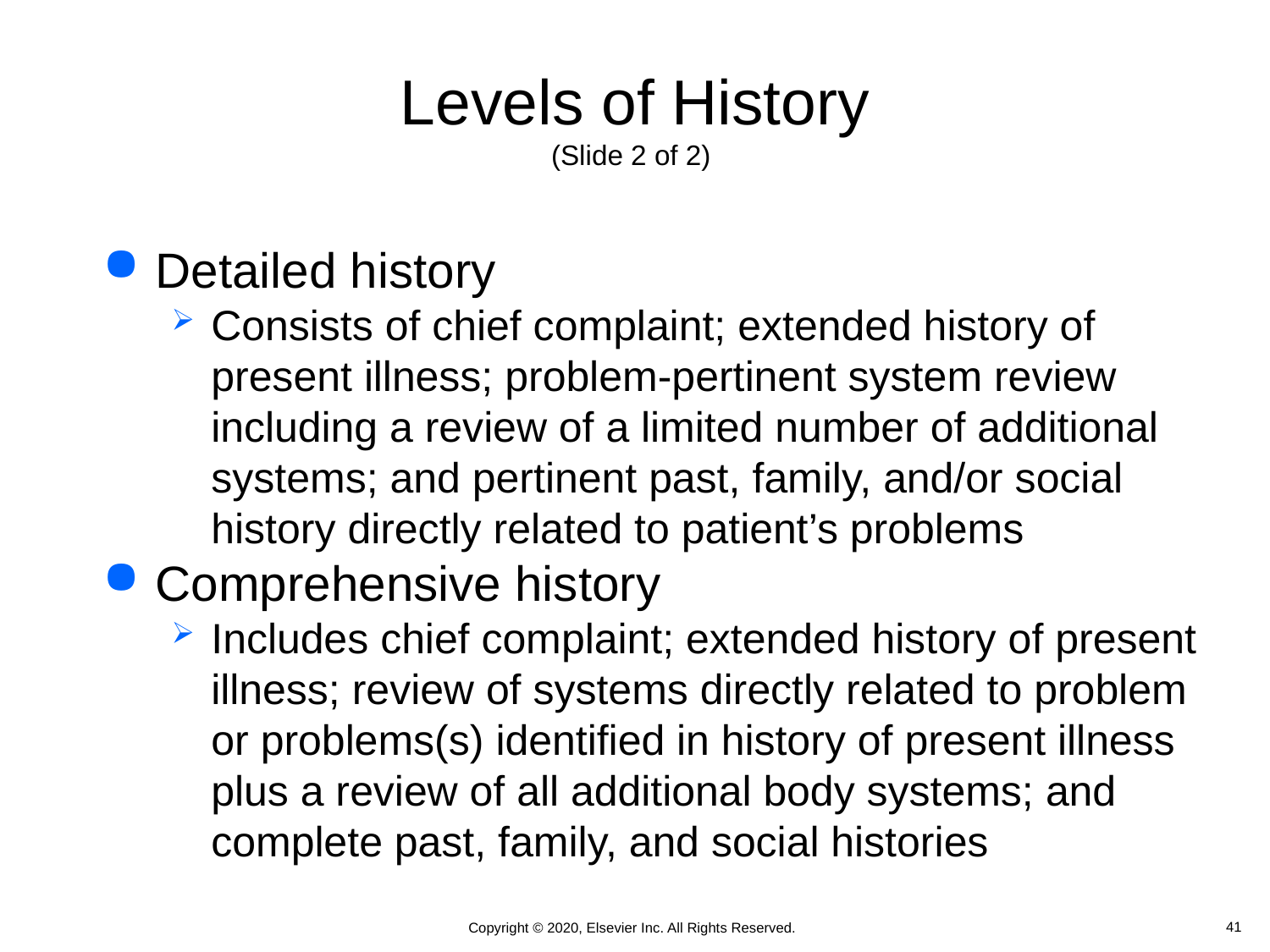

# Levels of History (Slide 2 of 2)
Detailed history
Consists of chief complaint; extended history of present illness; problem-pertinent system review including a review of a limited number of additional systems; and pertinent past, family, and/or social history directly related to patient’s problems
Comprehensive history
Includes chief complaint; extended history of present illness; review of systems directly related to problem or problems(s) identified in history of present illness plus a review of all additional body systems; and complete past, family, and social histories
 41